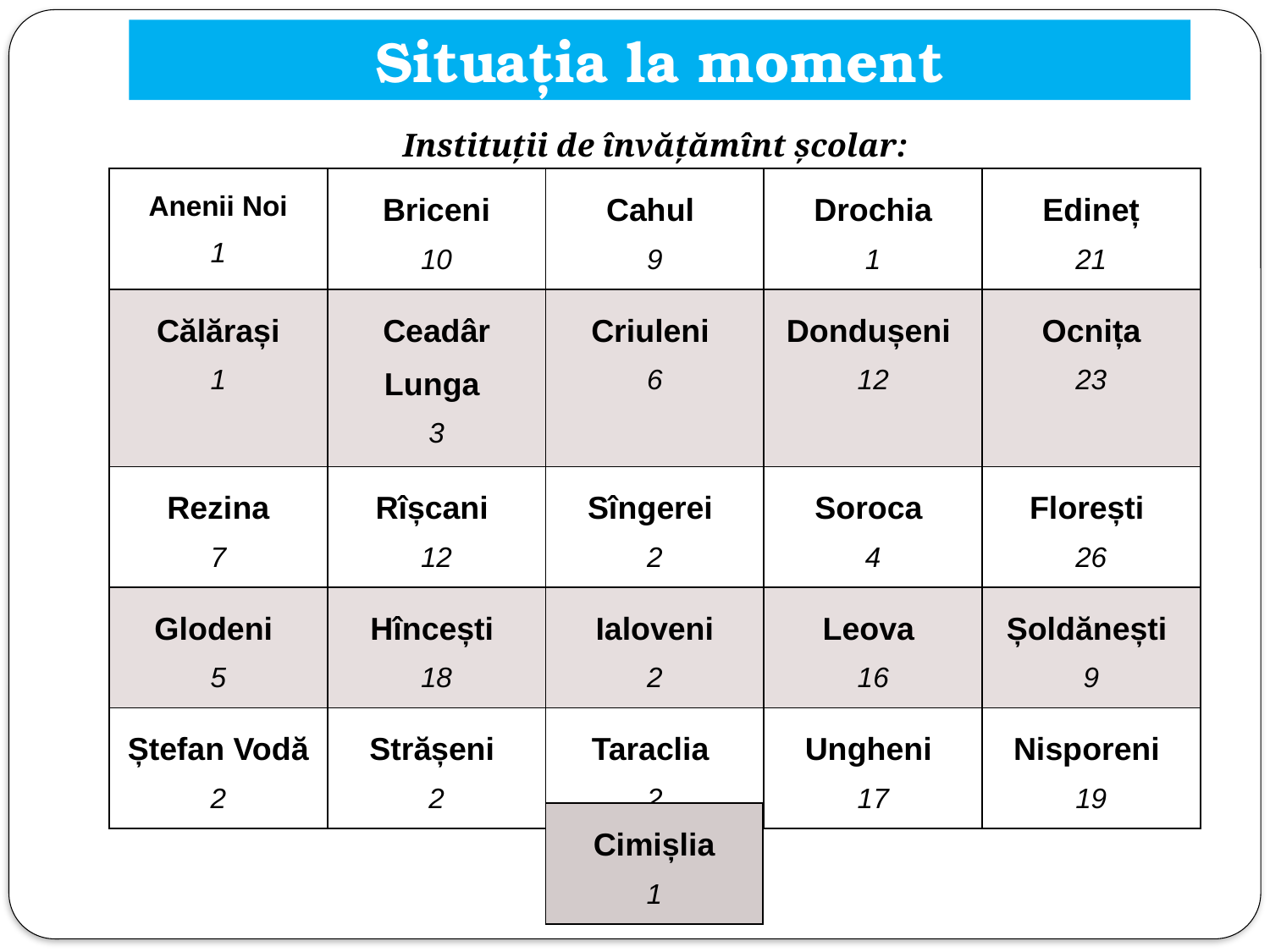

Situația la moment
Instituții de învățămînt școlar:
| Anenii Noi 1 | Briceni 10 | Cahul 9 | Drochia 1 | Edineț 21 |
| --- | --- | --- | --- | --- |
| Călărași 1 | Ceadâr Lunga 3 | Criuleni 6 | Dondușeni 12 | Ocnița 23 |
| Rezina 7 | Rîșcani 12 | Sîngerei 2 | Soroca 4 | Florești 26 |
| Glodeni 5 | Hîncești 18 | Ialoveni 2 | Leova 16 | Șoldănești 9 |
| Ștefan Vodă 2 | Strășeni 2 | Taraclia 2 | Ungheni 17 | Nisporeni 19 |
| Cimișlia 1 |
| --- |